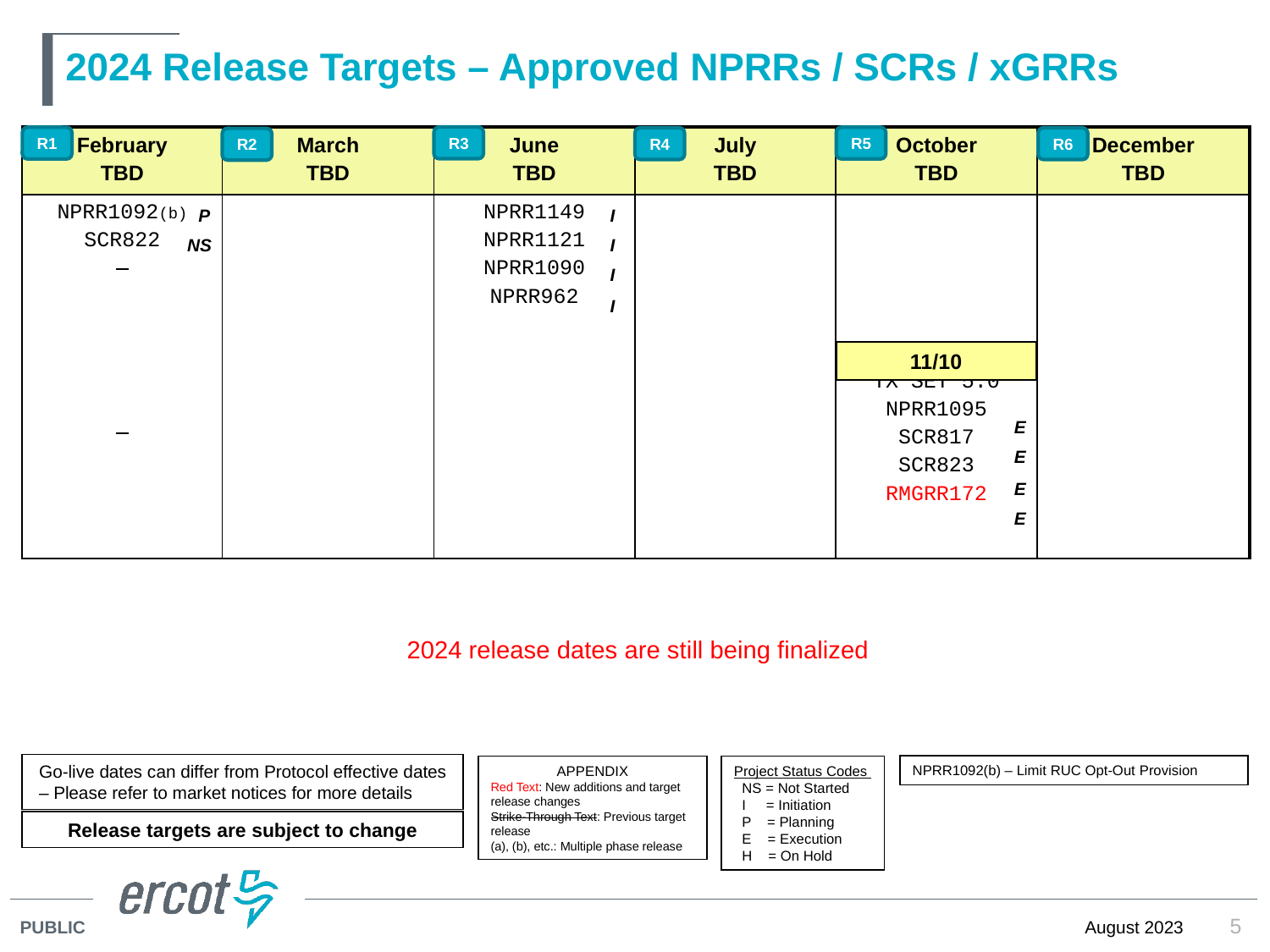

# 2024 Release Targets – Approved NPRRs / SCRs / xGRRs
R3
R5
R1
| February TBD | March TBD | June TBD | July TBD | October TBD | December TBD |
| --- | --- | --- | --- | --- | --- |
| NPRR1092(b) SCR822 |  | NPRR1149 NPRR1121 NPRR1090 NPRR962 |  | TX SET 5.0 NPRR1095 SCR817 SCR823 RMGRR172 |  |
R4
R6
R2

 P

NS

I

I

I

I

11/10
E

E

E

E
2024 release dates are still being finalized
Go-live dates can differ from Protocol effective dates – Please refer to market notices for more details
APPENDIX
Red Text: New additions and target release changes
Strike-Through Text: Previous target release
(a), (b), etc.: Multiple phase release
Project Status Codes
  NS = Not Started
  I     = Initiation
  P    = Planning
  E    = Execution
  H    = On Hold
NPRR1092(b) – Limit RUC Opt-Out Provision
Release targets are subject to change
5